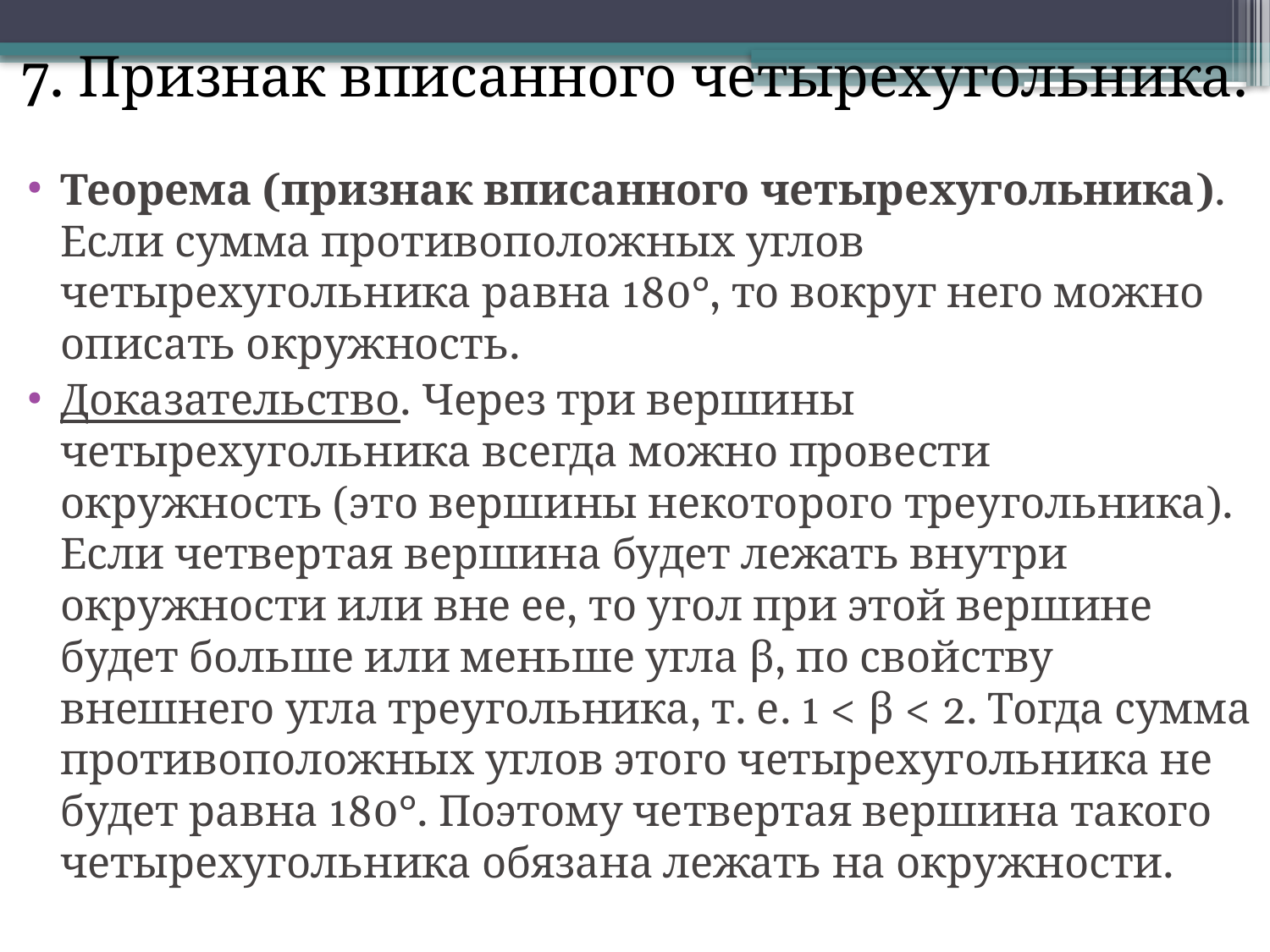

# 7. Признак вписанного четырехугольника.
Теорема (признак вписанного четырехугольника). Если сумма противоположных углов четырехугольника равна 180°, то вокруг него можно описать окружность.
Доказательство. Через три вершины четырехугольника всегда можно провести окружность (это вершины некоторого треугольника). Если четвертая вершина будет лежать внутри окружности или вне ее, то угол при этой вершине будет больше или меньше угла β, по свойству внешнего угла треугольника, т. е. 1 < β < 2. Тогда сумма противоположных углов этого четырехугольника не будет равна 180°. Поэтому четвертая вершина такого четырехугольника обязана лежать на окружности.